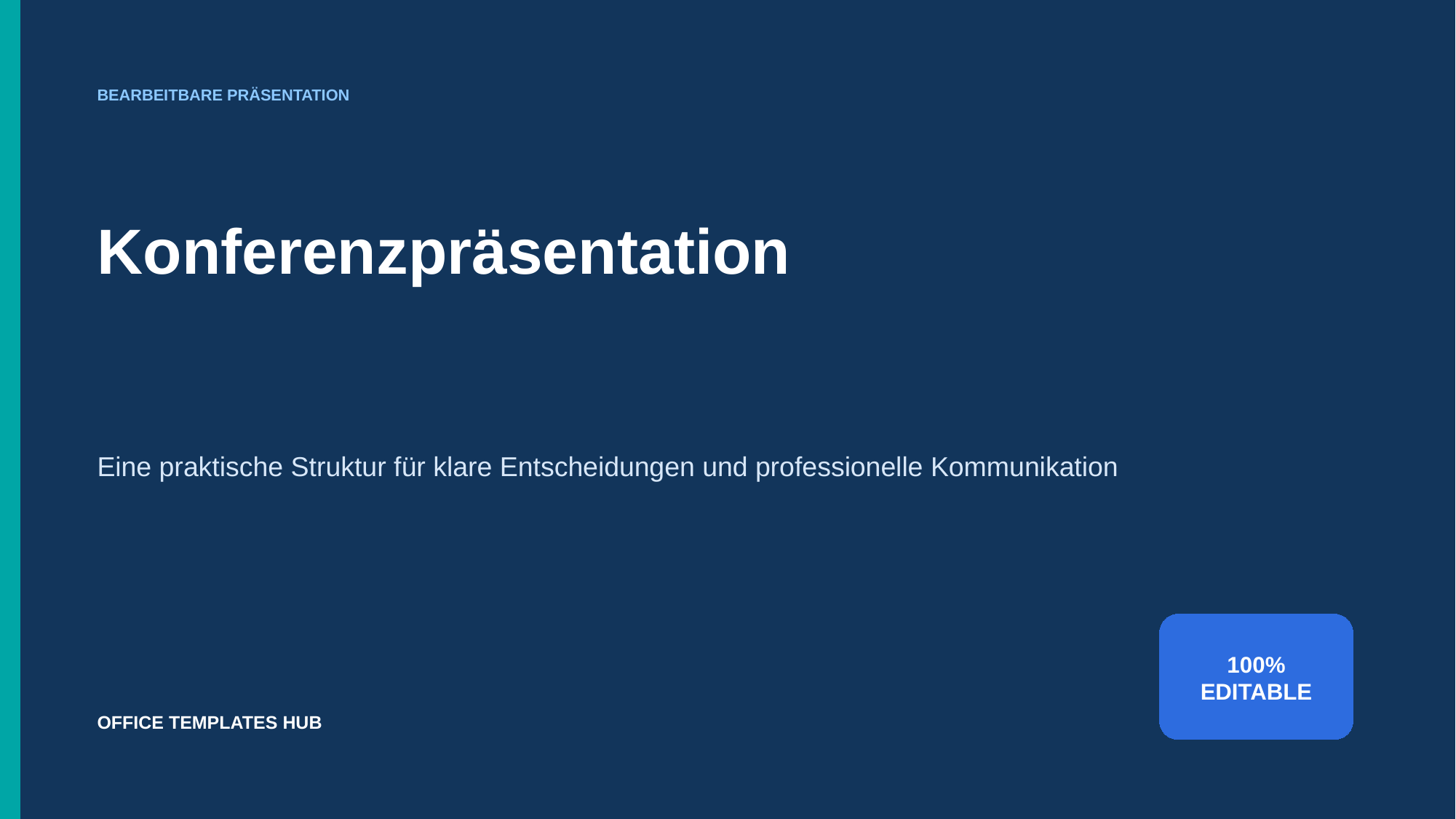

BEARBEITBARE PRÄSENTATION
Konferenzpräsentation
Eine praktische Struktur für klare Entscheidungen und professionelle Kommunikation

100%
EDITABLE
OFFICE TEMPLATES HUB